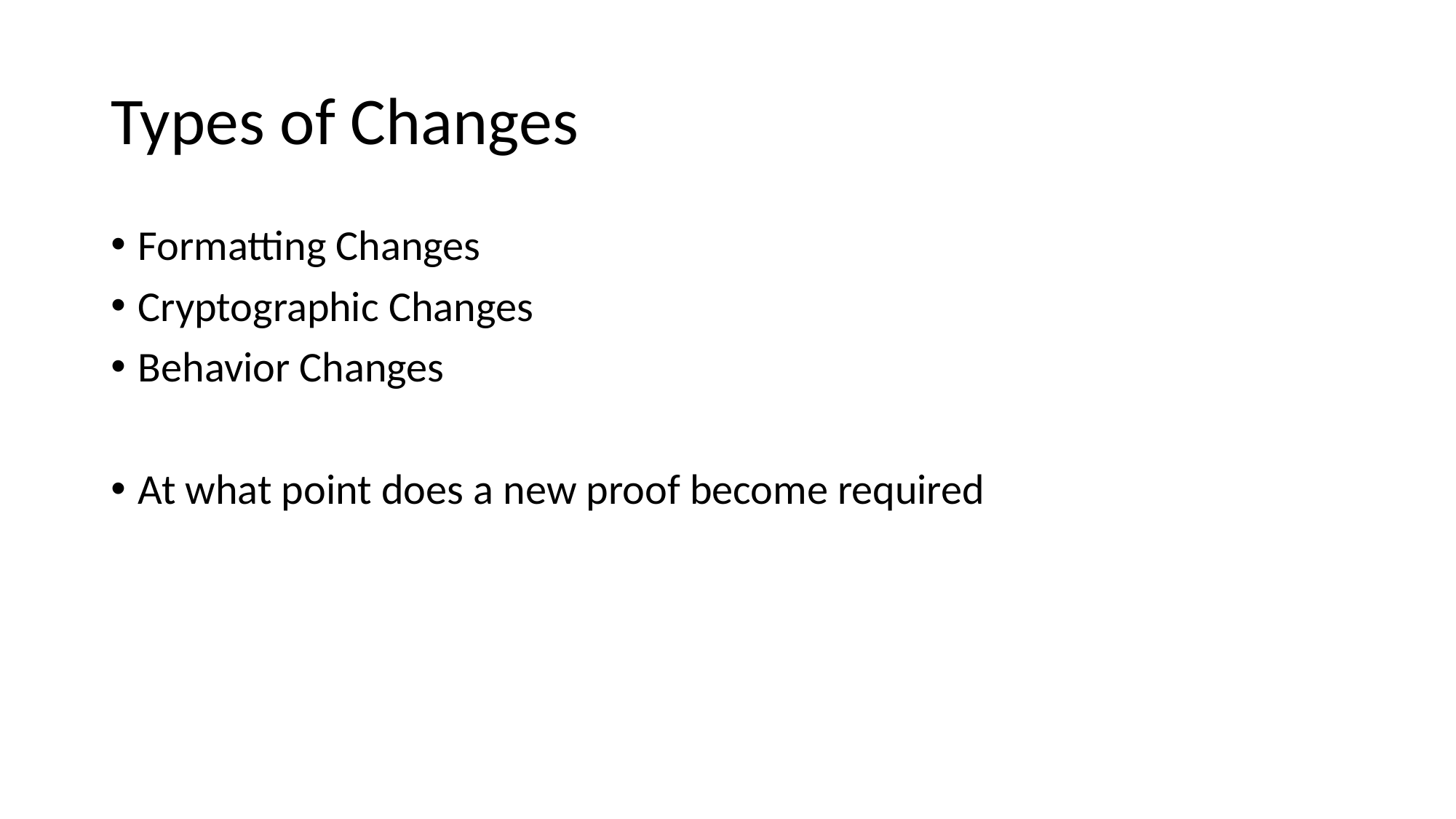

# Types of Changes
Formatting Changes
Cryptographic Changes
Behavior Changes

At what point does a new proof become required